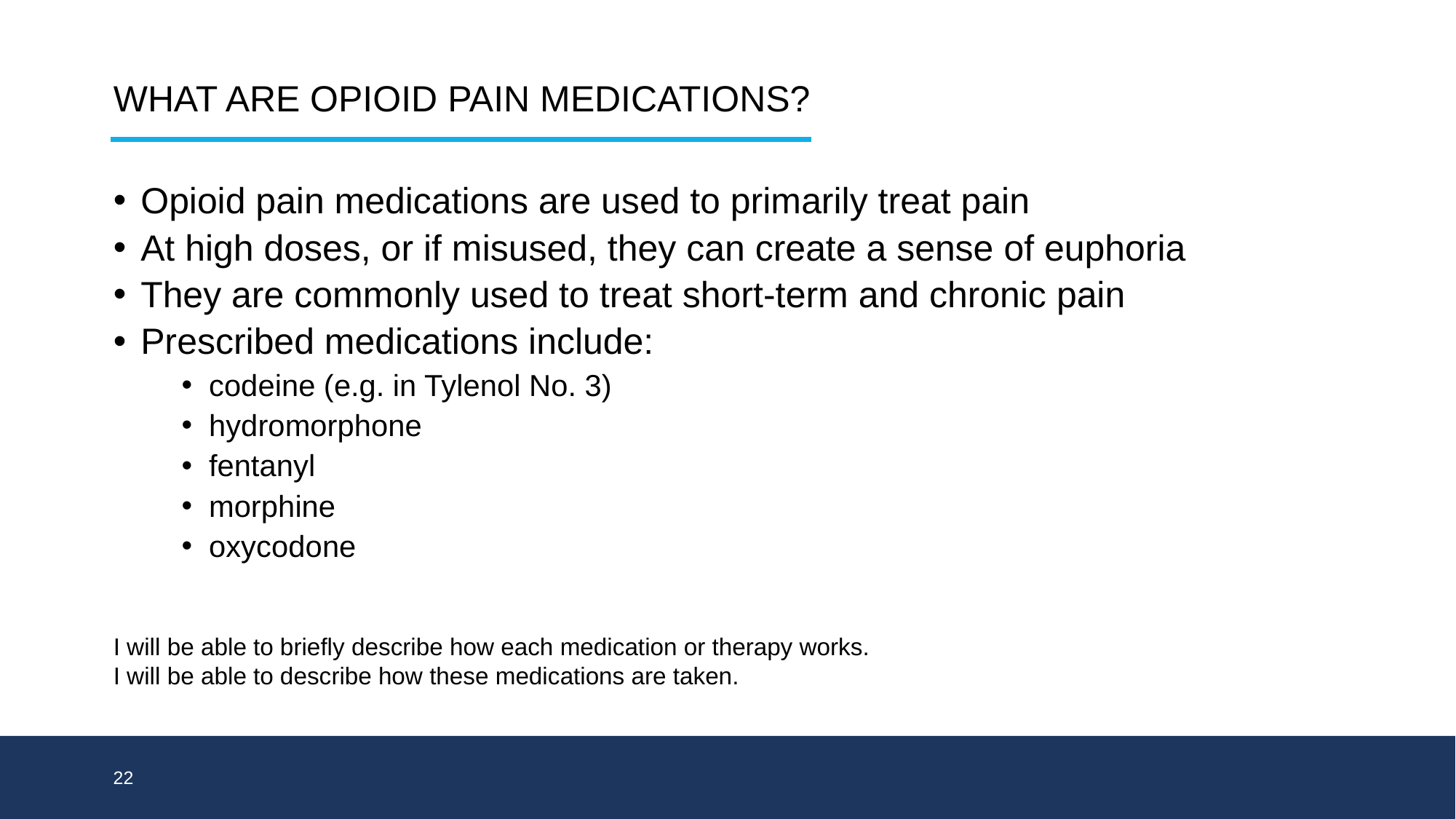

# What are Opioid Pain Medications?
Opioid pain medications are used to primarily treat pain
At high doses, or if misused, they can create a sense of euphoria
They are commonly used to treat short-term and chronic pain
Prescribed medications include:
codeine (e.g. in Tylenol No. 3)
hydromorphone
fentanyl
morphine
oxycodone

I will be able to briefly describe how each medication or therapy works.
I will be able to describe how these medications are taken.